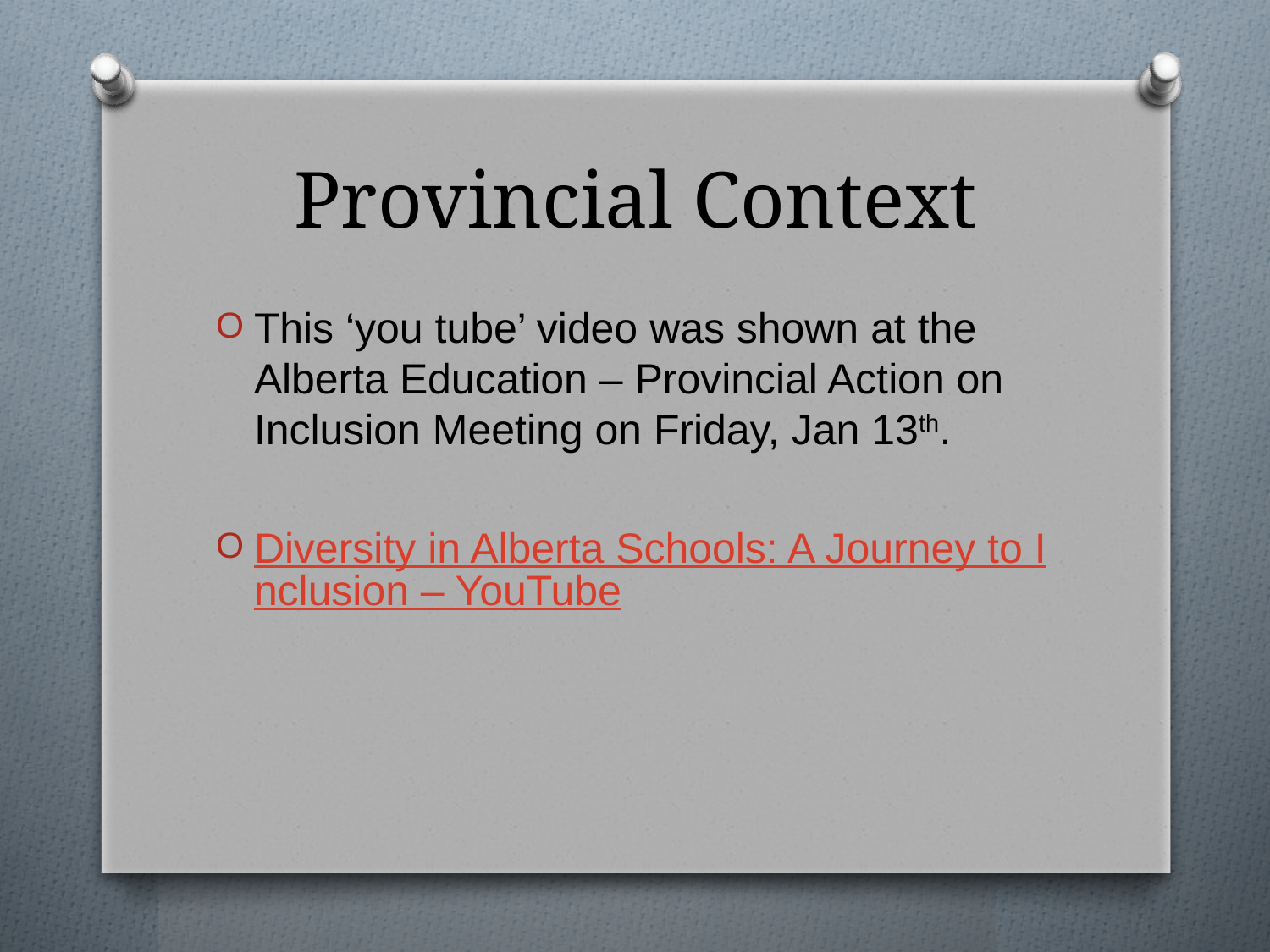

# Provincial Context
This ‘you tube’ video was shown at the Alberta Education – Provincial Action on Inclusion Meeting on Friday, Jan 13th.

Diversity in Alberta Schools: A Journey to Inclusion – YouTube